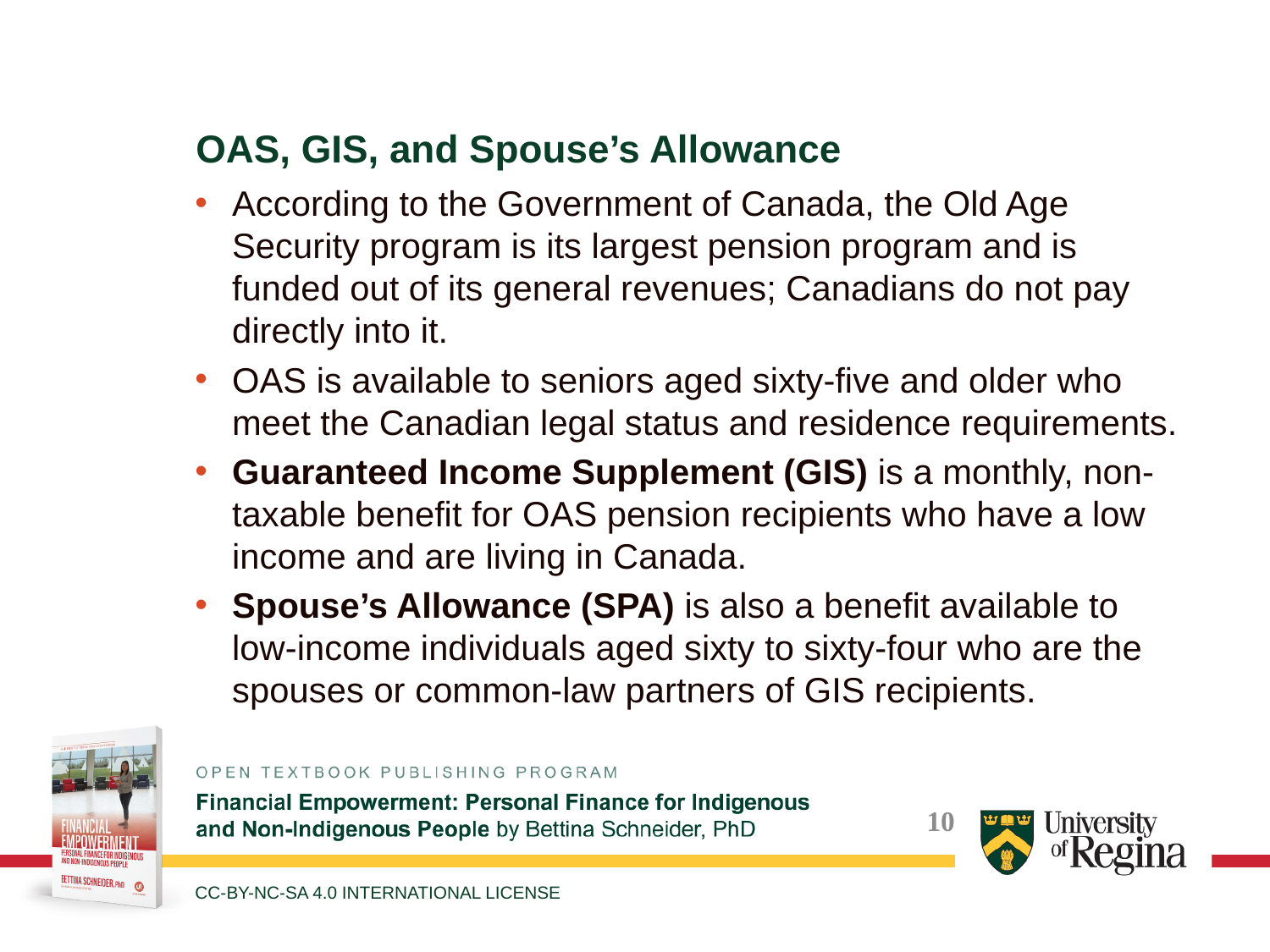

OAS, GIS, and Spouse’s Allowance
According to the Government of Canada, the Old Age Security program is its largest pension program and is funded out of its general revenues; Canadians do not pay directly into it.
OAS is available to seniors aged sixty-five and older who meet the Canadian legal status and residence requirements.
Guaranteed Income Supplement (GIS) is a monthly, non-taxable benefit for OAS pension recipients who have a low income and are living in Canada.
Spouse’s Allowance (SPA) is also a benefit available to low-income individuals aged sixty to sixty-four who are the spouses or common-law partners of GIS recipients.
CC-BY-NC-SA 4.0 INTERNATIONAL LICENSE